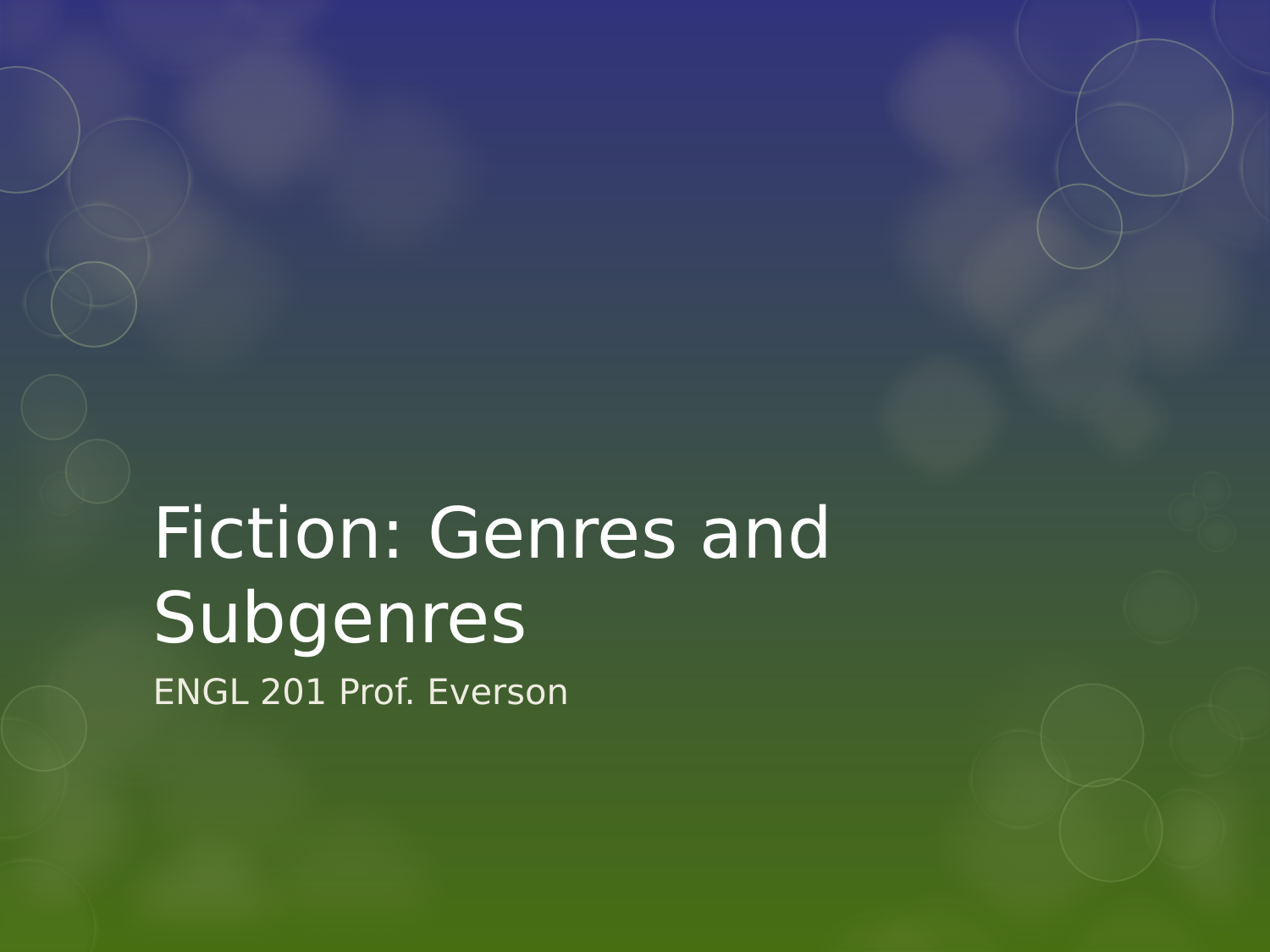

# Fiction: Genres and Subgenres
ENGL 201 Prof. Everson